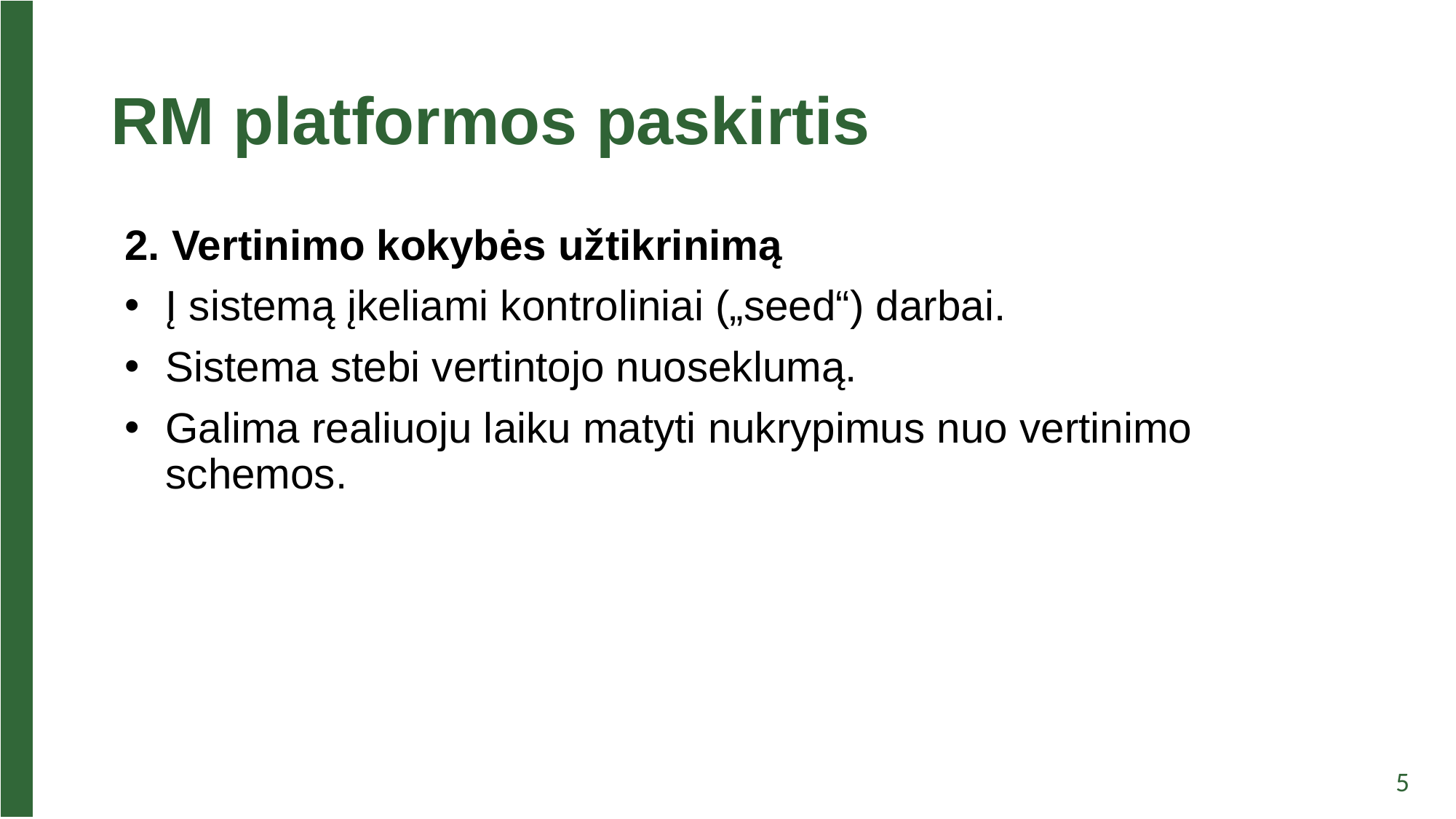

# RM platformos paskirtis
2. Vertinimo kokybės užtikrinimą
Į sistemą įkeliami kontroliniai („seed“) darbai.
Sistema stebi vertintojo nuoseklumą.
Galima realiuoju laiku matyti nukrypimus nuo vertinimo schemos.

5